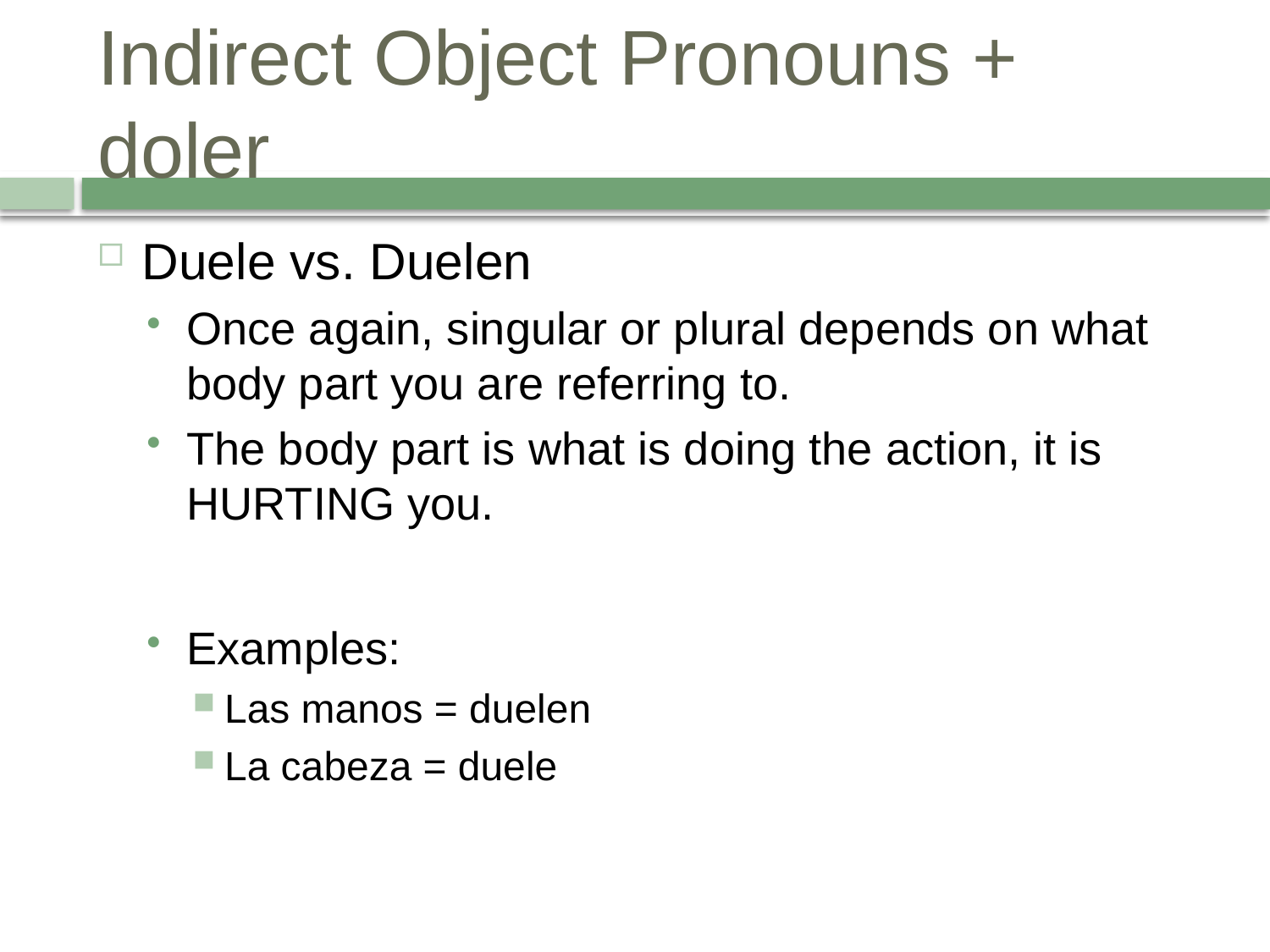

# Indirect Object Pronouns + doler
Duele vs. Duelen
Once again, singular or plural depends on what body part you are referring to.
The body part is what is doing the action, it is HURTING you.

Examples:
Las manos = duelen
La cabeza = duele